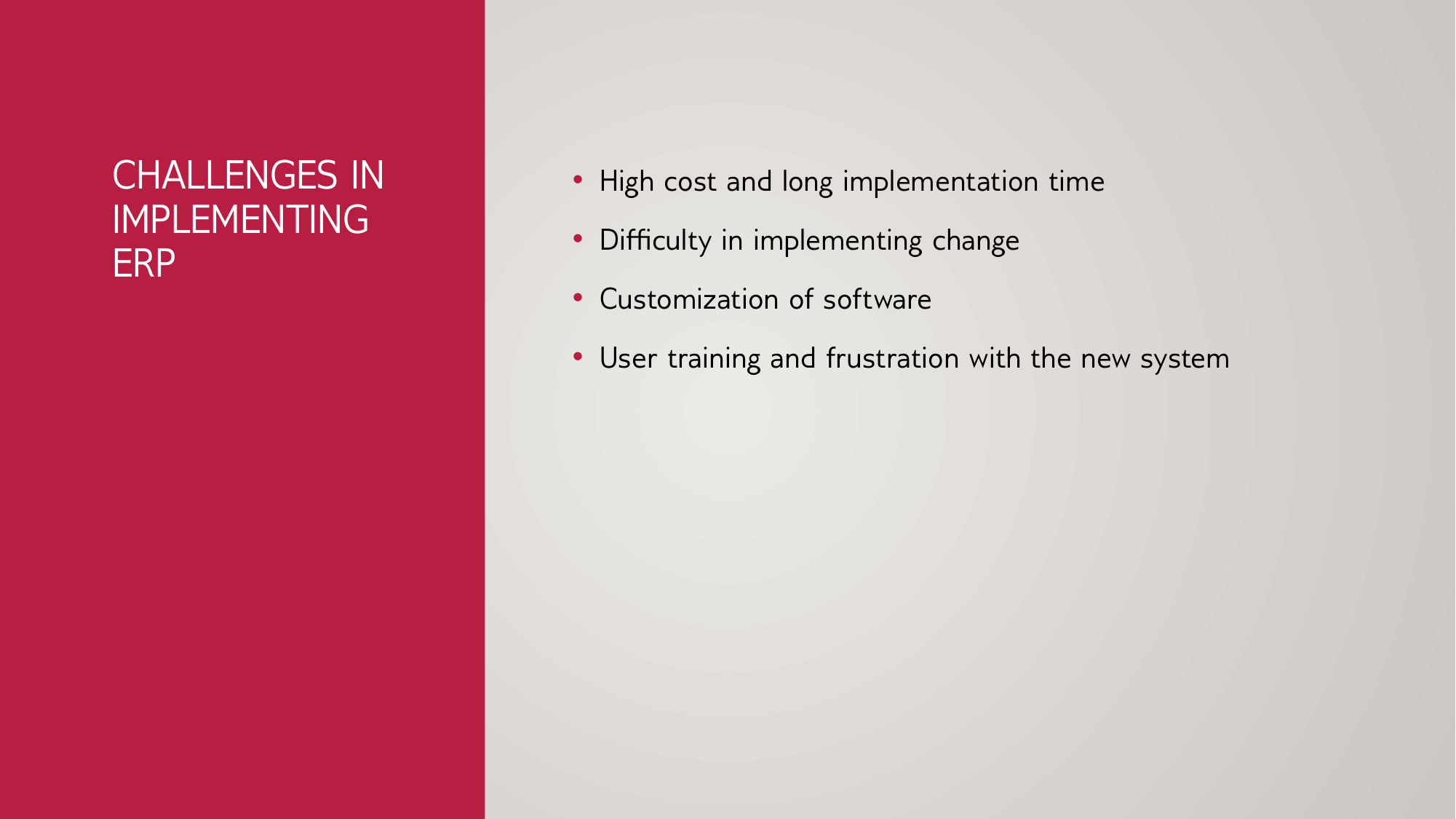

# Challenges in implementing ERP
High cost and long implementation time
Difficulty in implementing change
Customization of software
User training and frustration with the new system